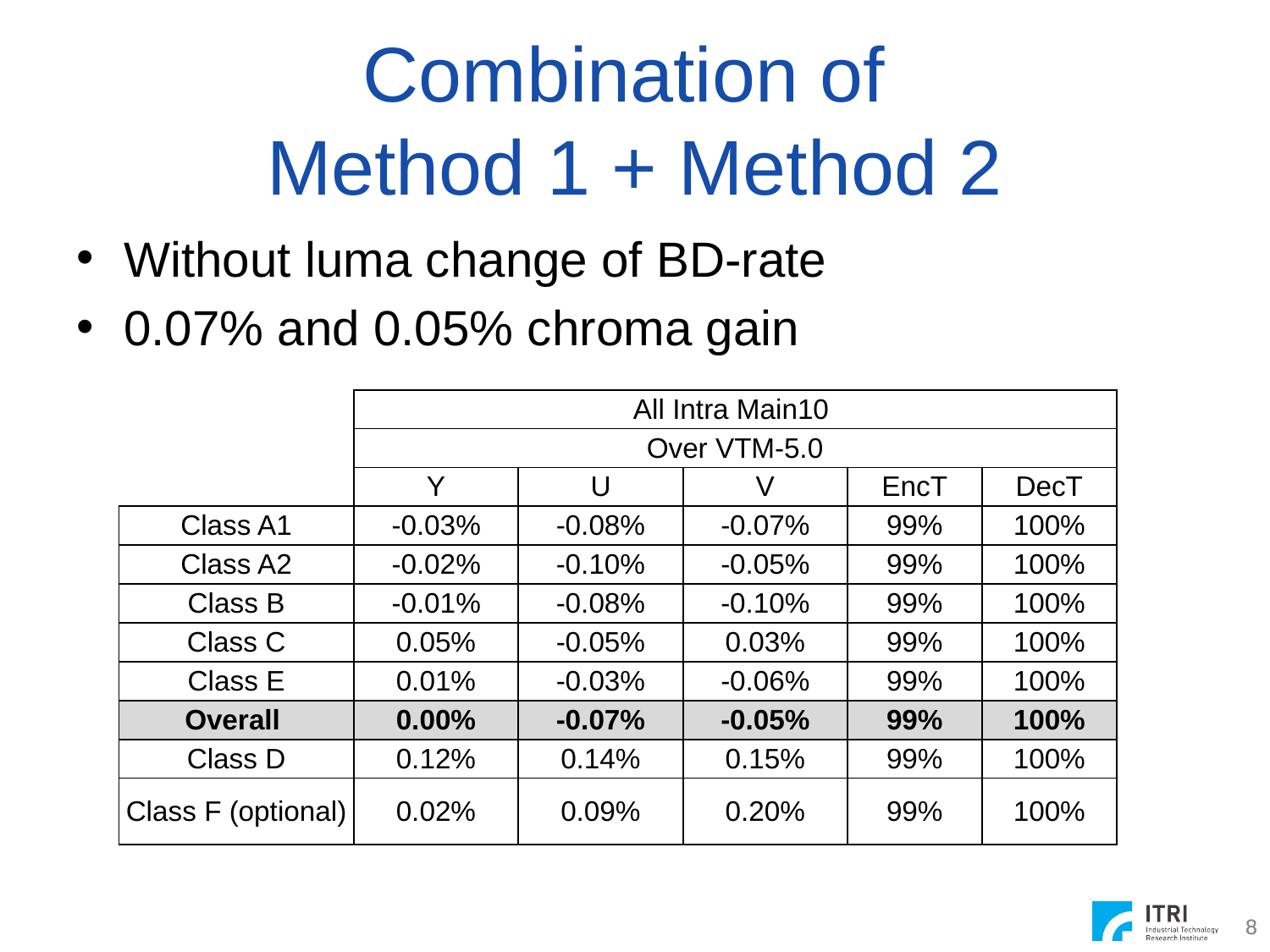

# Combination of Method 1 + Method 2
Without luma change of BD-rate
0.07% and 0.05% chroma gain
|  | All Intra Main10 |  |  |  |  |
| --- | --- | --- | --- | --- | --- |
|  | Over VTM-5.0 |  |  |  |  |
|  | Y | U | V | EncT | DecT |
| Class A1 | -0.03% | -0.08% | -0.07% | 99% | 100% |
| Class A2 | -0.02% | -0.10% | -0.05% | 99% | 100% |
| Class B | -0.01% | -0.08% | -0.10% | 99% | 100% |
| Class C | 0.05% | -0.05% | 0.03% | 99% | 100% |
| Class E | 0.01% | -0.03% | -0.06% | 99% | 100% |
| Overall | 0.00% | -0.07% | -0.05% | 99% | 100% |
| Class D | 0.12% | 0.14% | 0.15% | 99% | 100% |
| Class F (optional) | 0.02% | 0.09% | 0.20% | 99% | 100% |
8